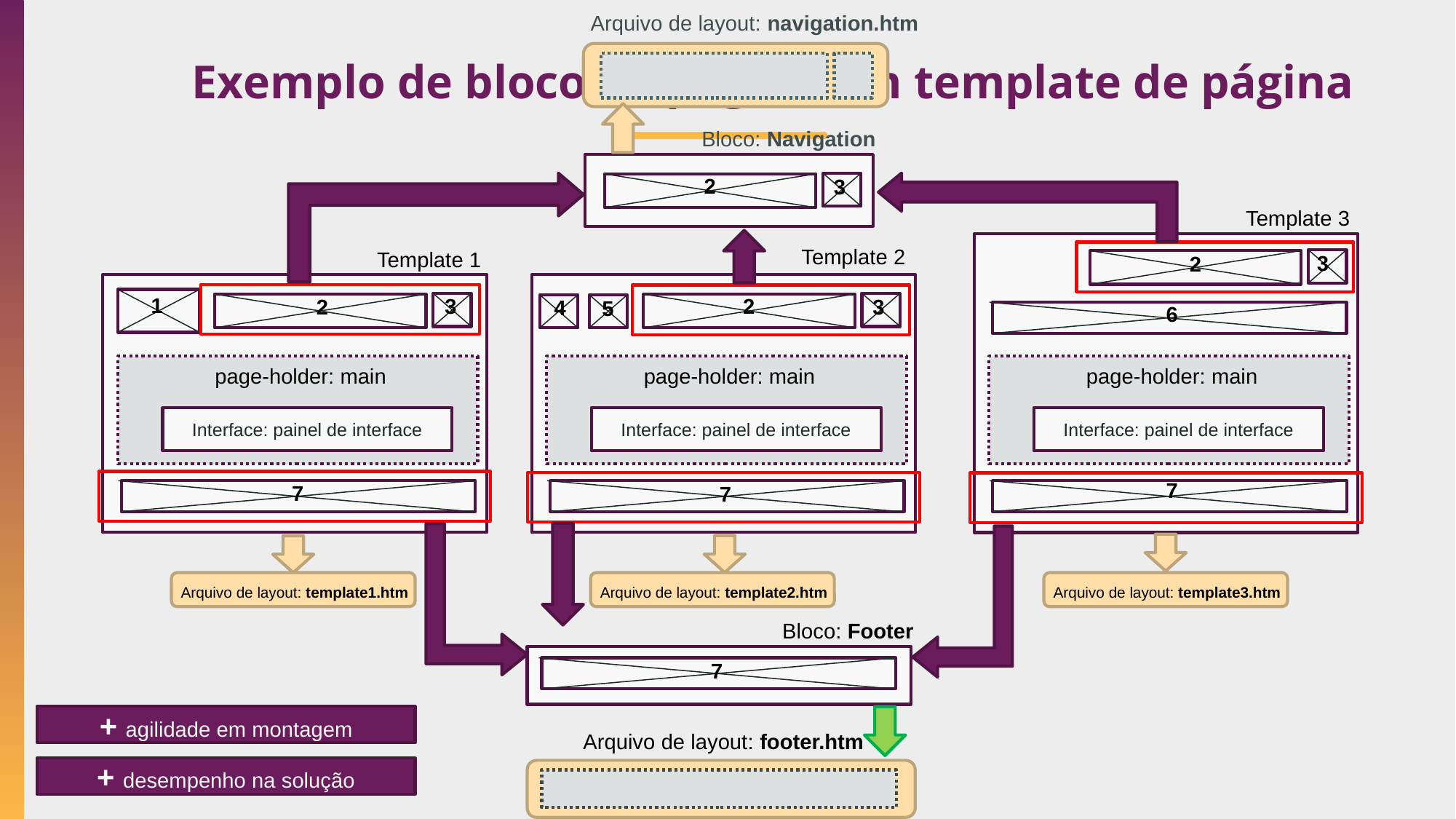

Arquivo de layout: navigation.htm

Bloco: Navigation

2
3

# Exemplo de bloco de página em template de página

Template 3

Template 2
Template 1

3
2

1
2
3
3
2
4

5

6

page-holder: main
page-holder: main
page-holder: main
Interface: painel de interface
Interface: painel de interface
Interface: painel de interface

7

7
7

Arquivo de layout: template1.htm

Arquivo de layout: template2.htm

Arquivo de layout: template3.htm
Bloco: Footer

7

Arquivo de layout: footer.htm

+ agilidade em montagem
+ desempenho na solução